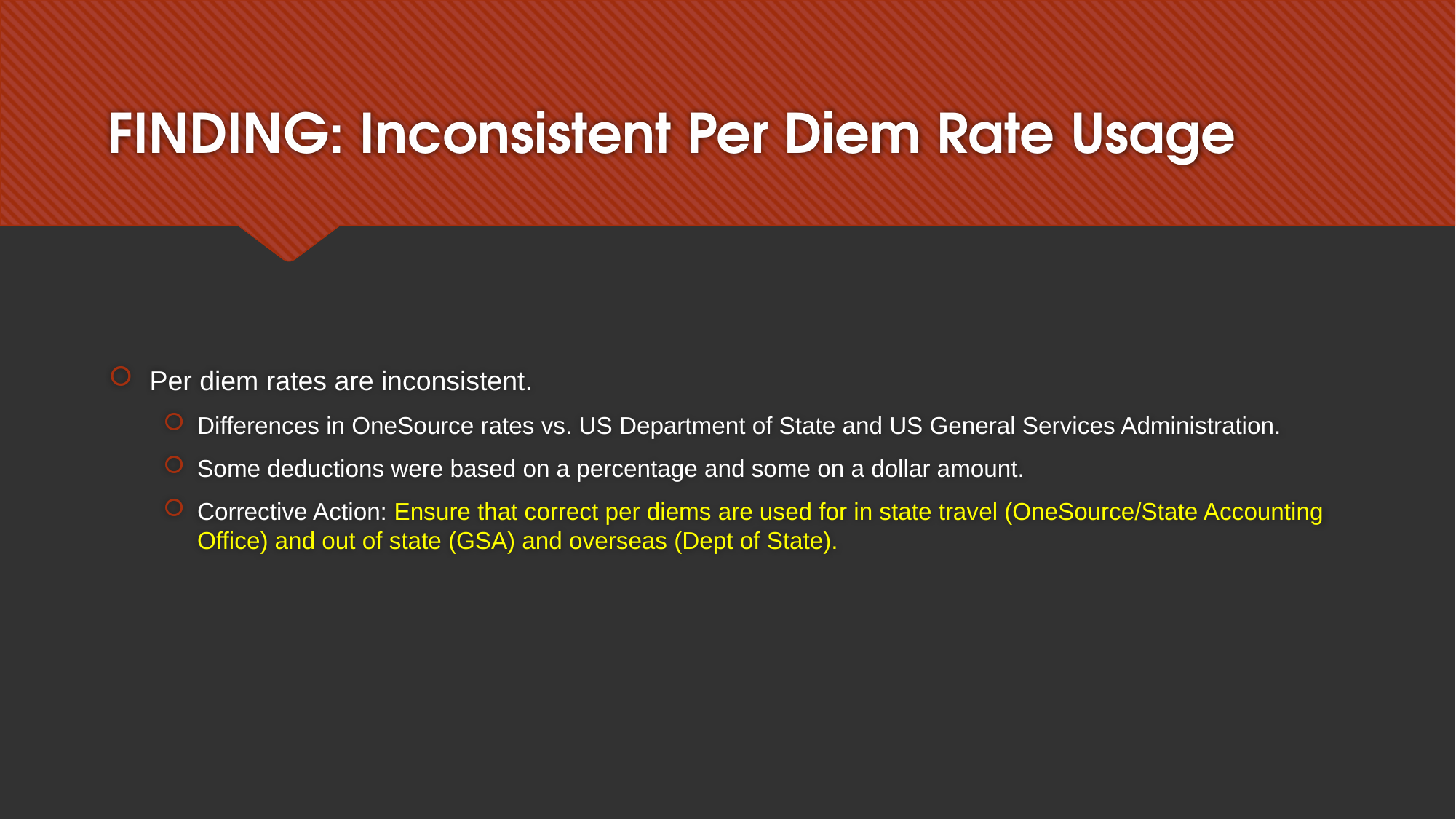

# FINDING: Inconsistent Per Diem Rate Usage

Per diem rates are inconsistent.
Differences in OneSource rates vs. US Department of State and US General Services Administration.
Some deductions were based on a percentage and some on a dollar amount.
Corrective Action: Ensure that correct per diems are used for in state travel (OneSource/State Accounting Office) and out of state (GSA) and overseas (Dept of State).